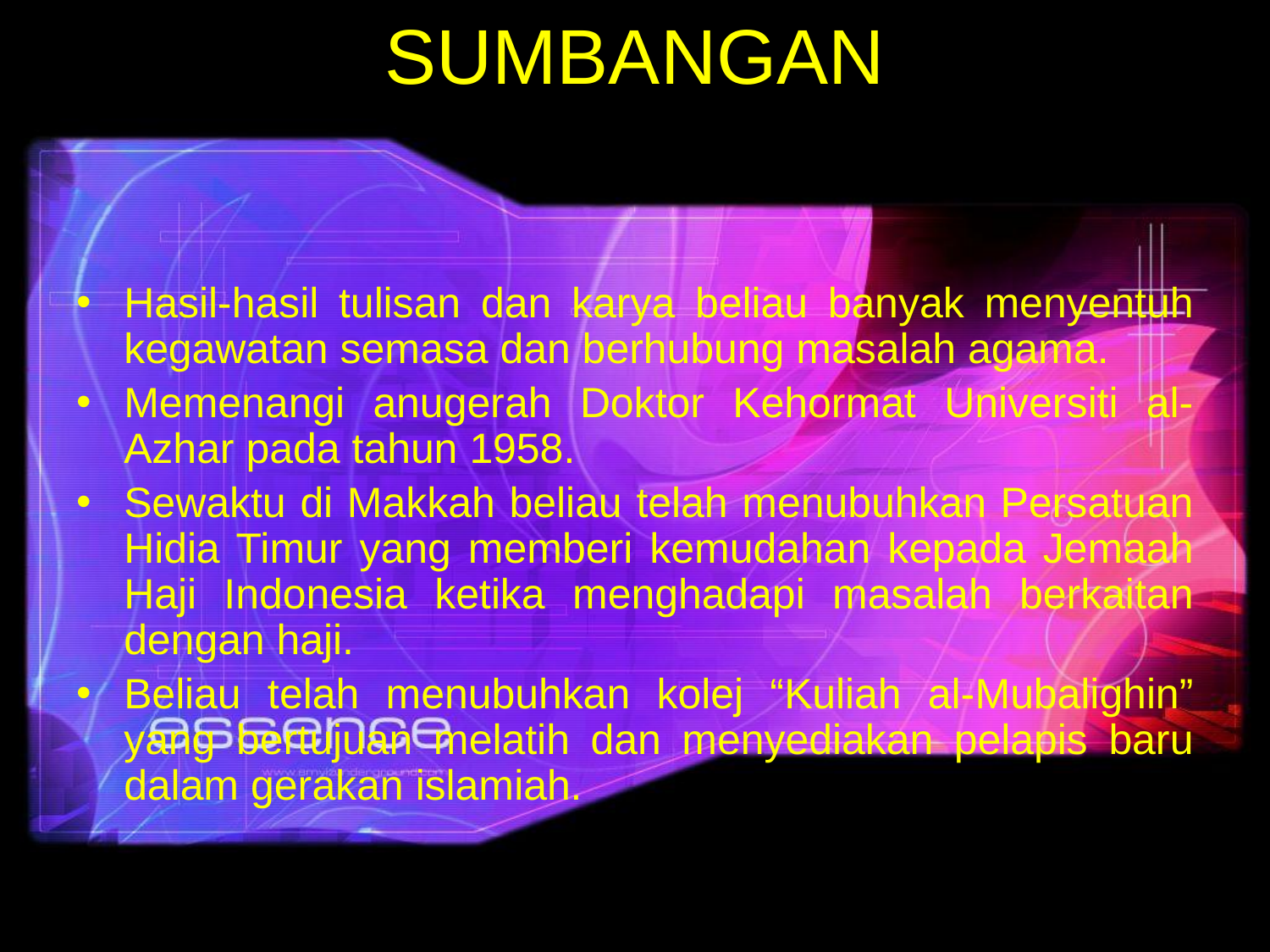

# SUMBANGAN
Hasil-hasil tulisan dan karya beliau banyak menyentuh kegawatan semasa dan berhubung masalah agama.
Memenangi anugerah Doktor Kehormat Universiti al-Azhar pada tahun 1958.
Sewaktu di Makkah beliau telah menubuhkan Persatuan Hidia Timur yang memberi kemudahan kepada Jemaah Haji Indonesia ketika menghadapi masalah berkaitan dengan haji.
Beliau telah menubuhkan kolej “Kuliah al-Mubalighin” yang bertujuan melatih dan menyediakan pelapis baru dalam gerakan islamiah.